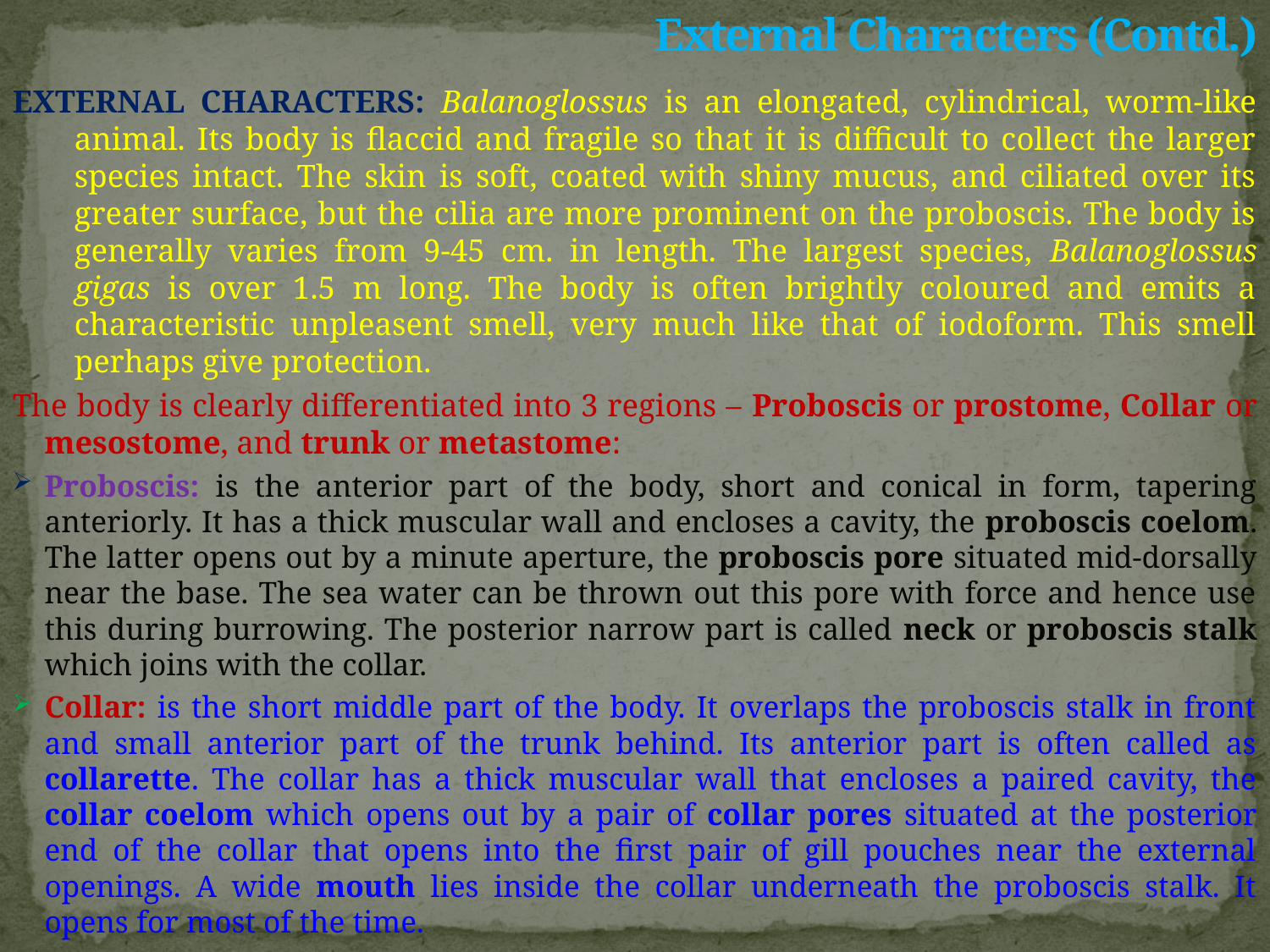

# External Characters (Contd.)
EXTERNAL CHARACTERS: Balanoglossus is an elongated, cylindrical, worm-like animal. Its body is flaccid and fragile so that it is difficult to collect the larger species intact. The skin is soft, coated with shiny mucus, and ciliated over its greater surface, but the cilia are more prominent on the proboscis. The body is generally varies from 9-45 cm. in length. The largest species, Balanoglossus gigas is over 1.5 m long. The body is often brightly coloured and emits a characteristic unpleasent smell, very much like that of iodoform. This smell perhaps give protection.
The body is clearly differentiated into 3 regions – Proboscis or prostome, Collar or mesostome, and trunk or metastome:
Proboscis: is the anterior part of the body, short and conical in form, tapering anteriorly. It has a thick muscular wall and encloses a cavity, the proboscis coelom. The latter opens out by a minute aperture, the proboscis pore situated mid-dorsally near the base. The sea water can be thrown out this pore with force and hence use this during burrowing. The posterior narrow part is called neck or proboscis stalk which joins with the collar.
Collar: is the short middle part of the body. It overlaps the proboscis stalk in front and small anterior part of the trunk behind. Its anterior part is often called as collarette. The collar has a thick muscular wall that encloses a paired cavity, the collar coelom which opens out by a pair of collar pores situated at the posterior end of the collar that opens into the first pair of gill pouches near the external openings. A wide mouth lies inside the collar underneath the proboscis stalk. It opens for most of the time.